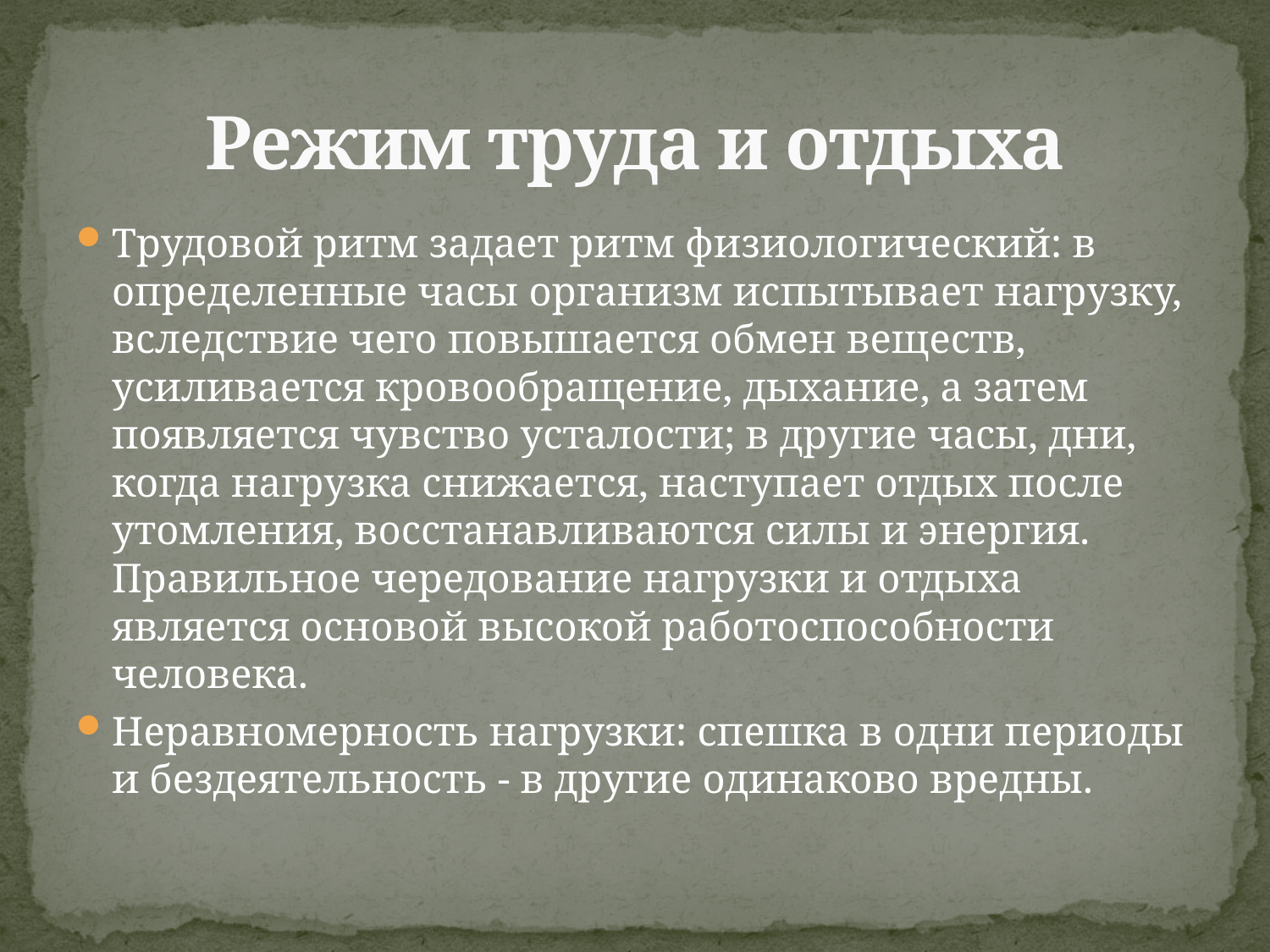

# Режим труда и отдыха
Трудовой ритм задает ритм физиологический: в определенные часы организм испытывает нагрузку, вследствие чего повышается обмен веществ, усиливается кровообращение, дыхание, а затем появляется чувство усталости; в другие часы, дни, когда нагрузка снижается, наступает отдых после утомления, восстанавливаются силы и энергия. Правильное чередование нагрузки и отдыха является основой высокой работоспособности человека.
Неравномерность нагрузки: спешка в одни периоды и бездеятельность - в другие одинаково вредны.